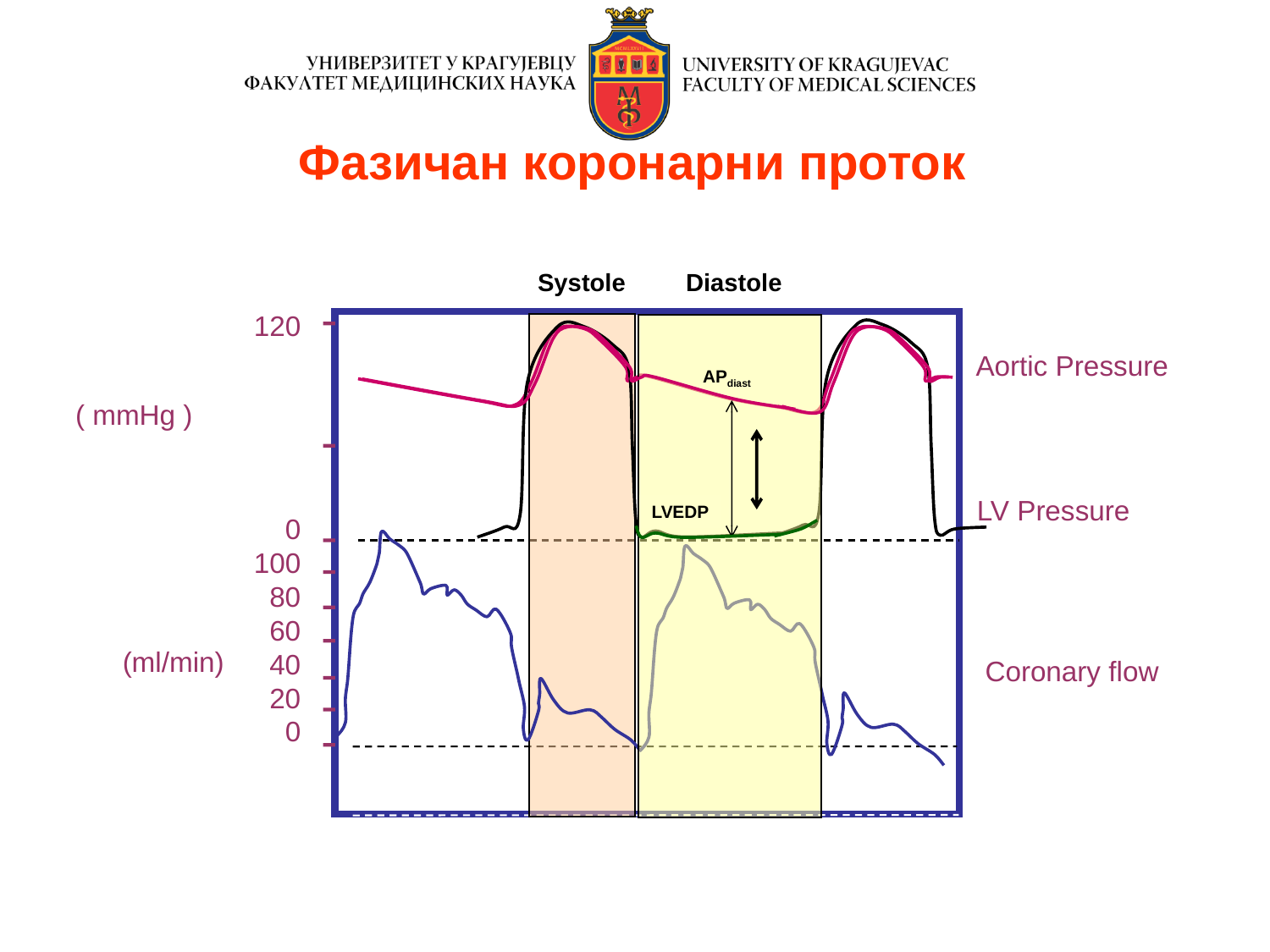

Фазичан коронарни проток
Systole
Diastole
120

    0
100
  80
  60
  40
  20
    0

Aortic Pressure
APdiast
    ( mmHg )

LV Pressure
LVEDP

(ml/min)
Coronary flow